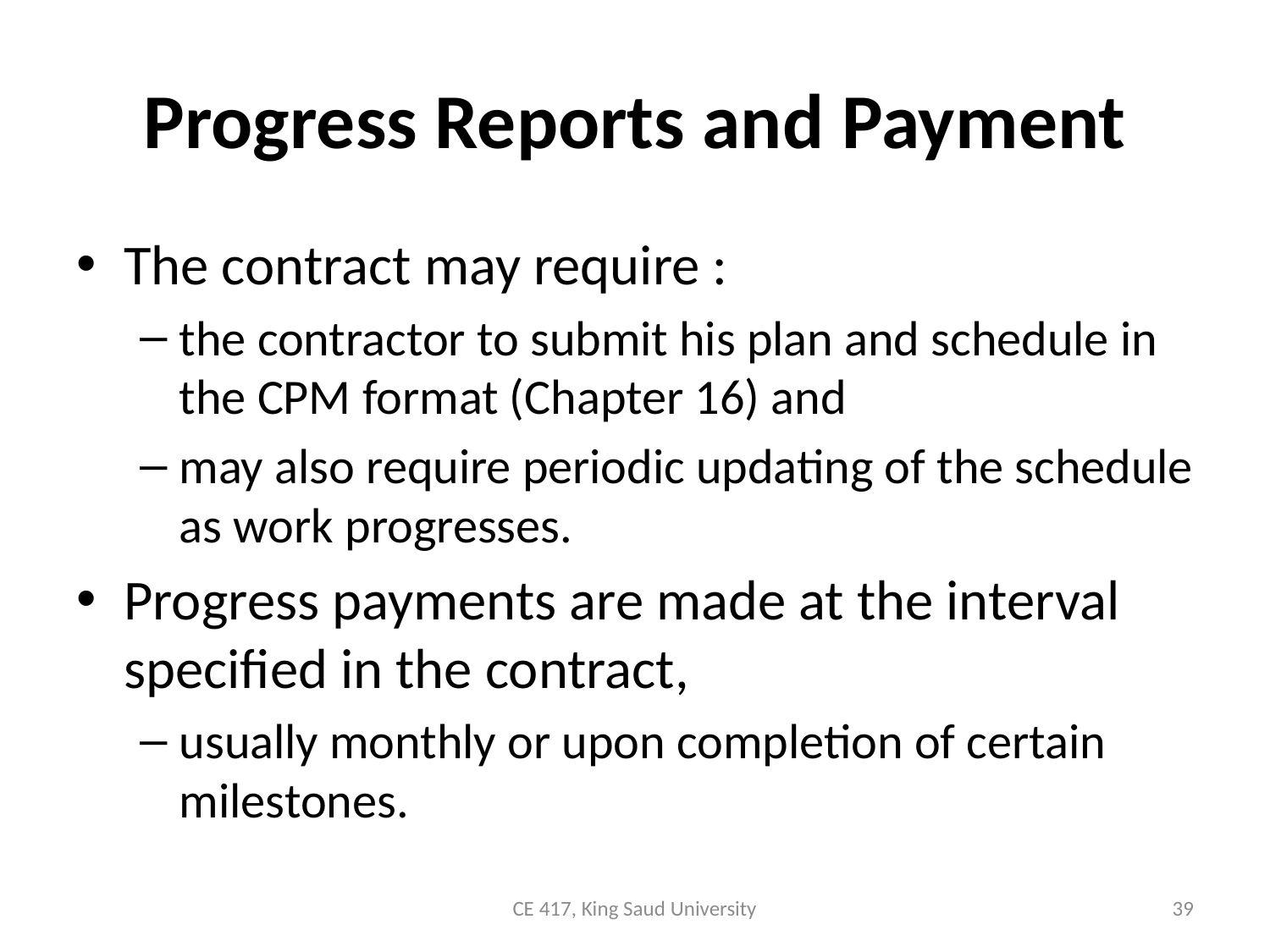

# Progress Reports and Payment
The contract may require :
the contractor to submit his plan and schedule in the CPM format (Chapter 16) and
may also require periodic updating of the schedule as work progresses.
Progress payments are made at the interval specified in the contract,
usually monthly or upon completion of certain milestones.
CE 417, King Saud University
39